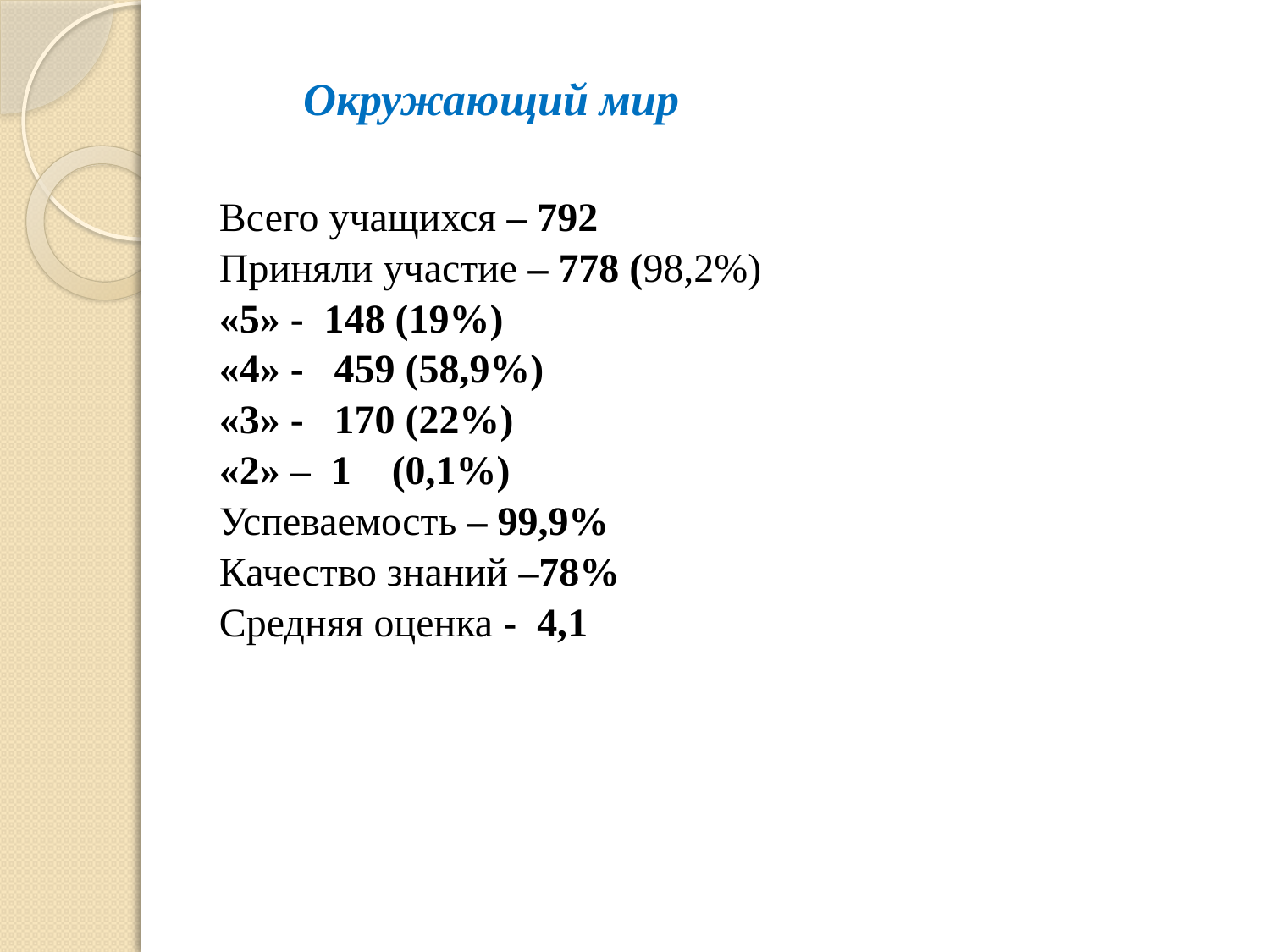

Окружающий мир

Всего учащихся – 792
Приняли участие – 778 (98,2%)
«5» -  148 (19%)
«4» -   459 (58,9%)
«3» -   170 (22%)
«2» –  1    (0,1%)
Успеваемость – 99,9%
Качество знаний –78%
Средняя оценка -  4,1
#